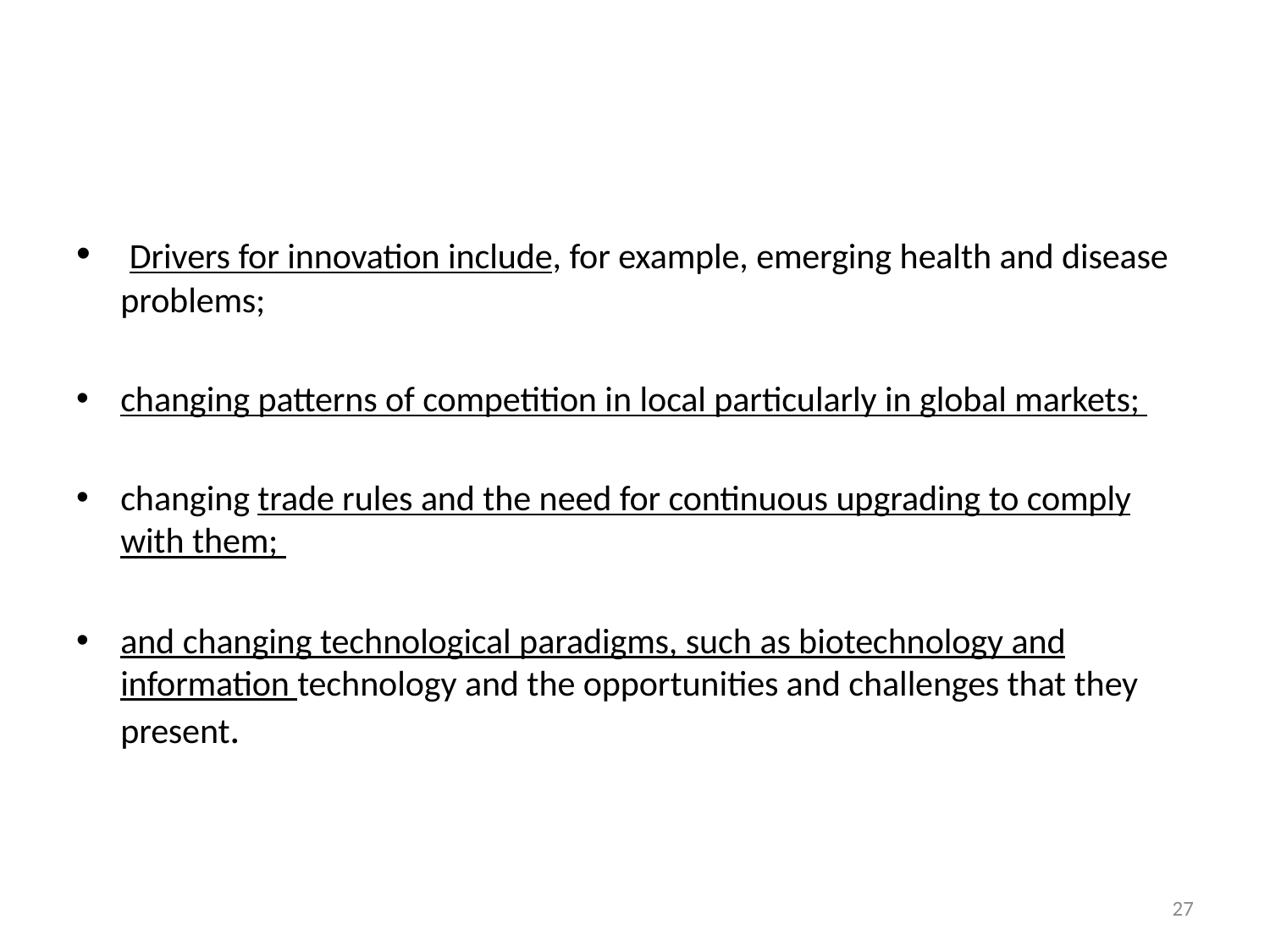

#
 Drivers for innovation include, for example, emerging health and disease problems;

changing patterns of competition in local particularly in global markets;

changing trade rules and the need for continuous upgrading to comply with them;

and changing technological paradigms, such as biotechnology and information technology and the opportunities and challenges that they present.

27